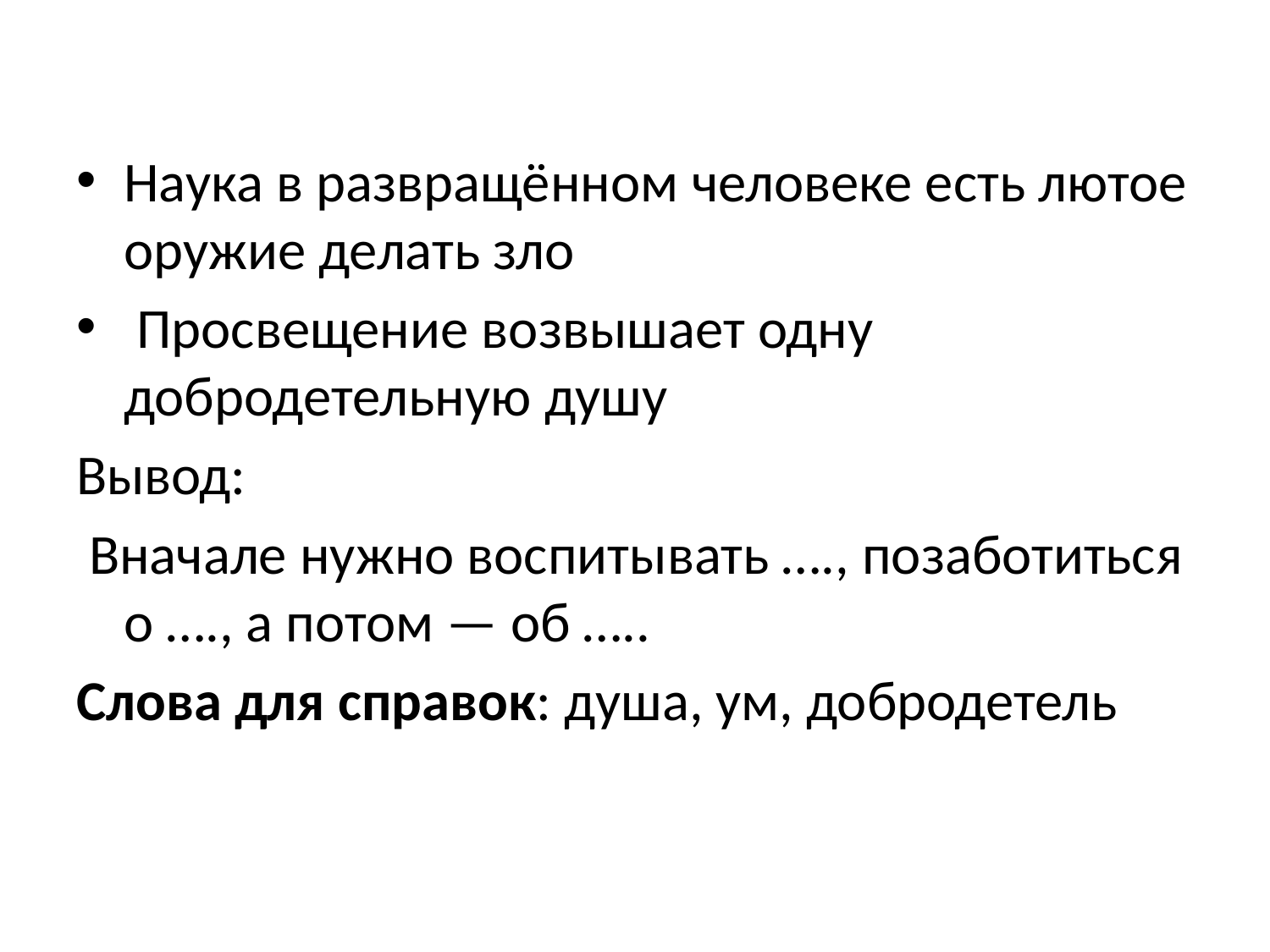

#
Наука в развращённом человеке есть лютое оружие делать зло
 Просвещение возвышает одну добродетельную душу
Вывод:
 Вначале нужно воспитывать …., позаботиться о …., а потом — об …..
Слова для справок: душа, ум, добродетель